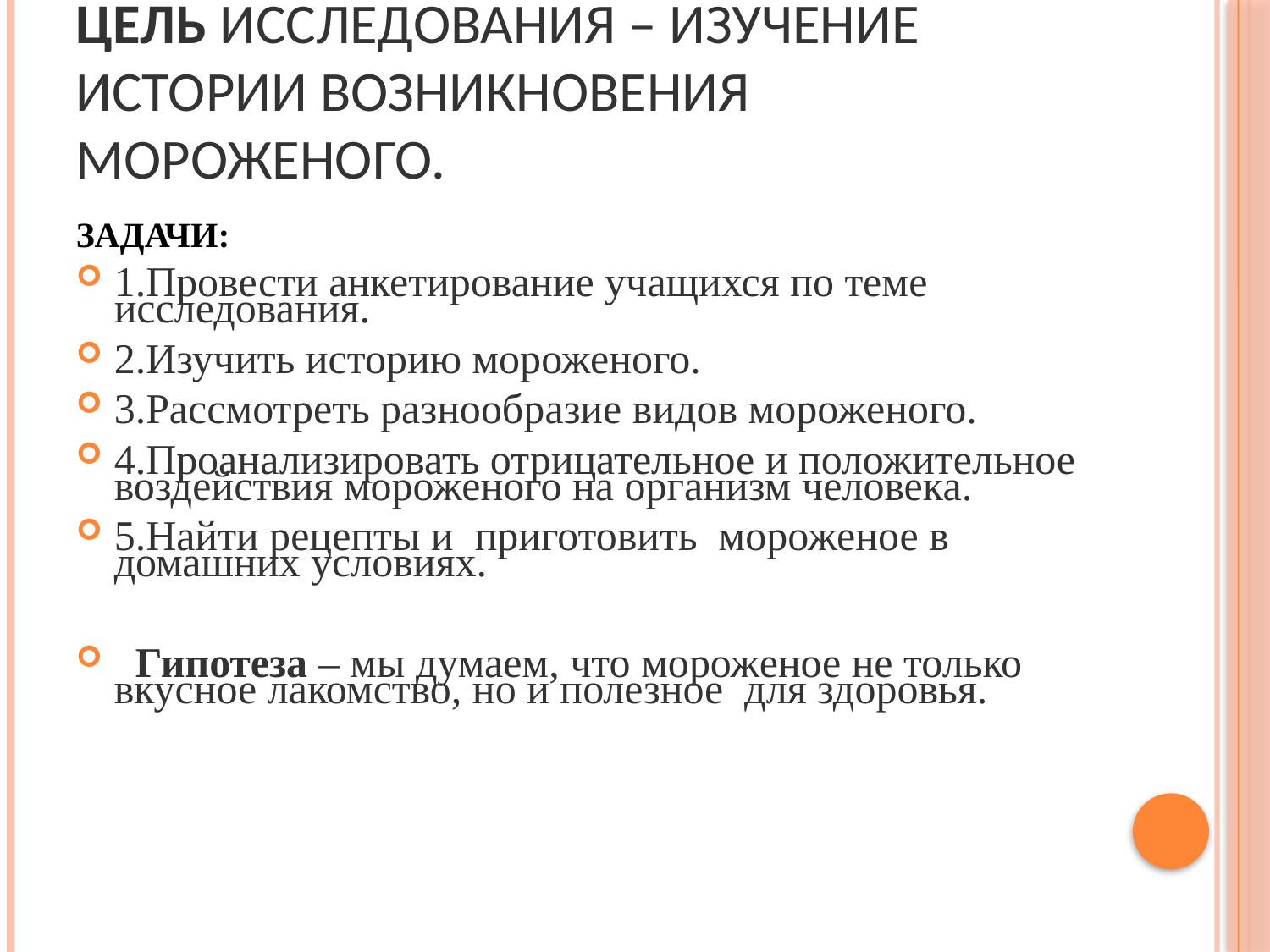

# Цель исследования – изучение истории возникновения  мороженого.
ЗАДАЧИ:
1.Провести анкетирование учащихся по теме исследования.
2.Изучить историю мороженого.
3.Рассмотреть разнообразие видов мороженого.
4.Проанализировать отрицательное и положительное воздействия мороженого на организм человека.
5.Найти рецепты и  приготовить  мороженое в домашних условиях.

  Гипотеза – мы думаем, что мороженое не только вкусное лакомство, но и полезное  для здоровья.